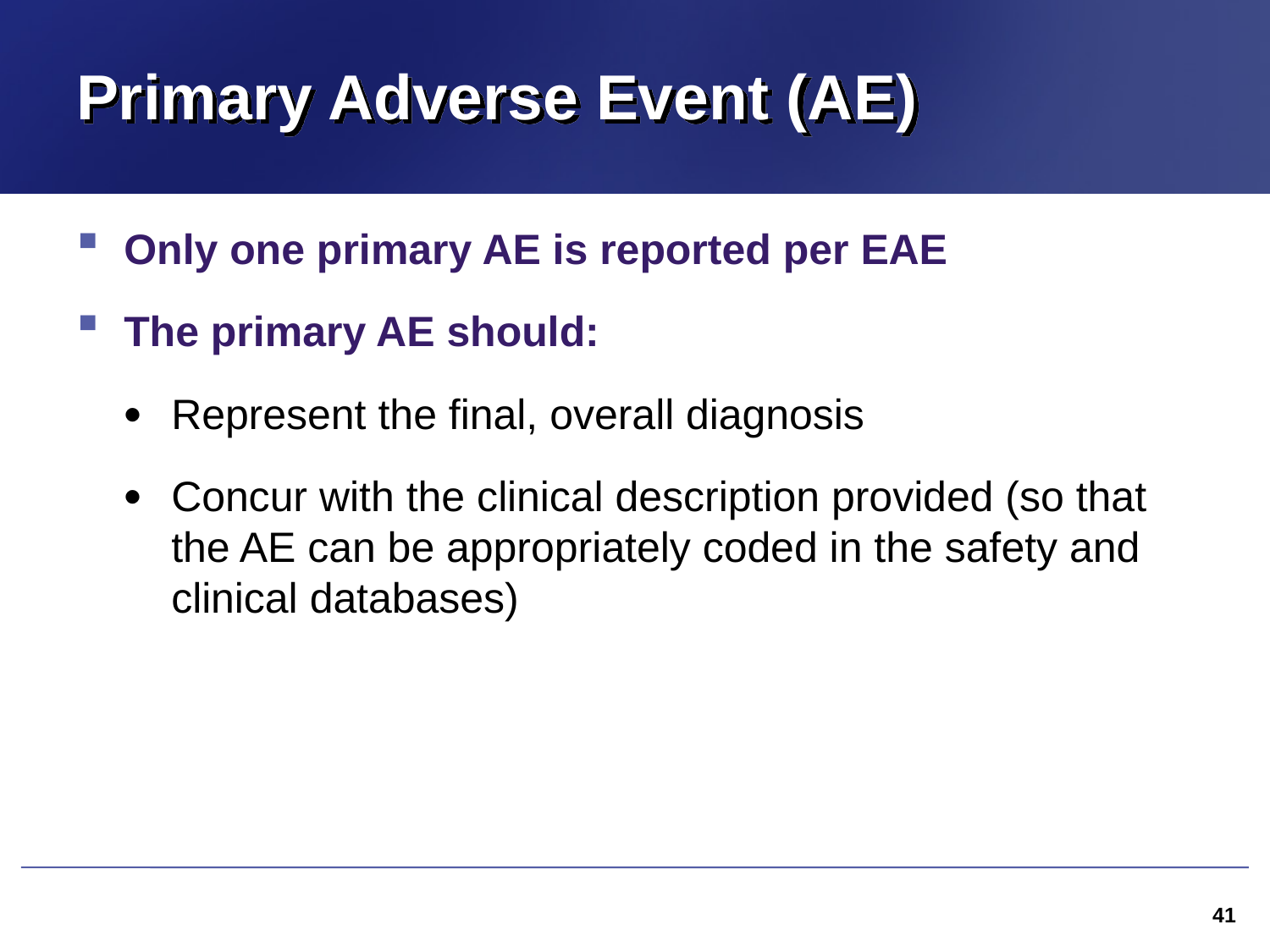

# Primary Adverse Event (AE)
Only one primary AE is reported per EAE
The primary AE should:
Represent the final, overall diagnosis
Concur with the clinical description provided (so that the AE can be appropriately coded in the safety and clinical databases)
41